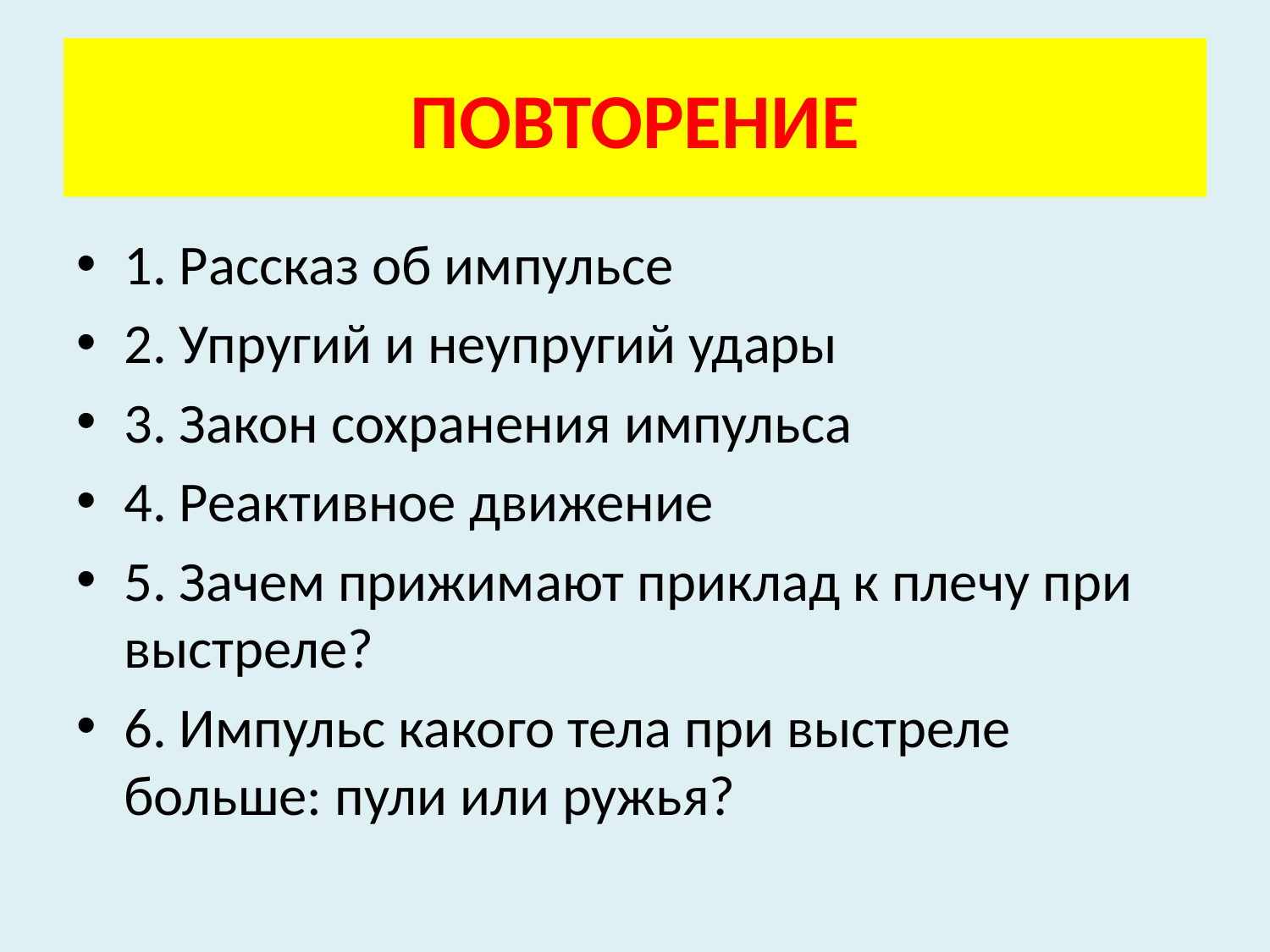

# ПОВТОРЕНИЕ
1. Рассказ об импульсе
2. Упругий и неупругий удары
3. Закон сохранения импульса
4. Реактивное движение
5. Зачем прижимают приклад к плечу при выстреле?
6. Импульс какого тела при выстреле больше: пули или ружья?